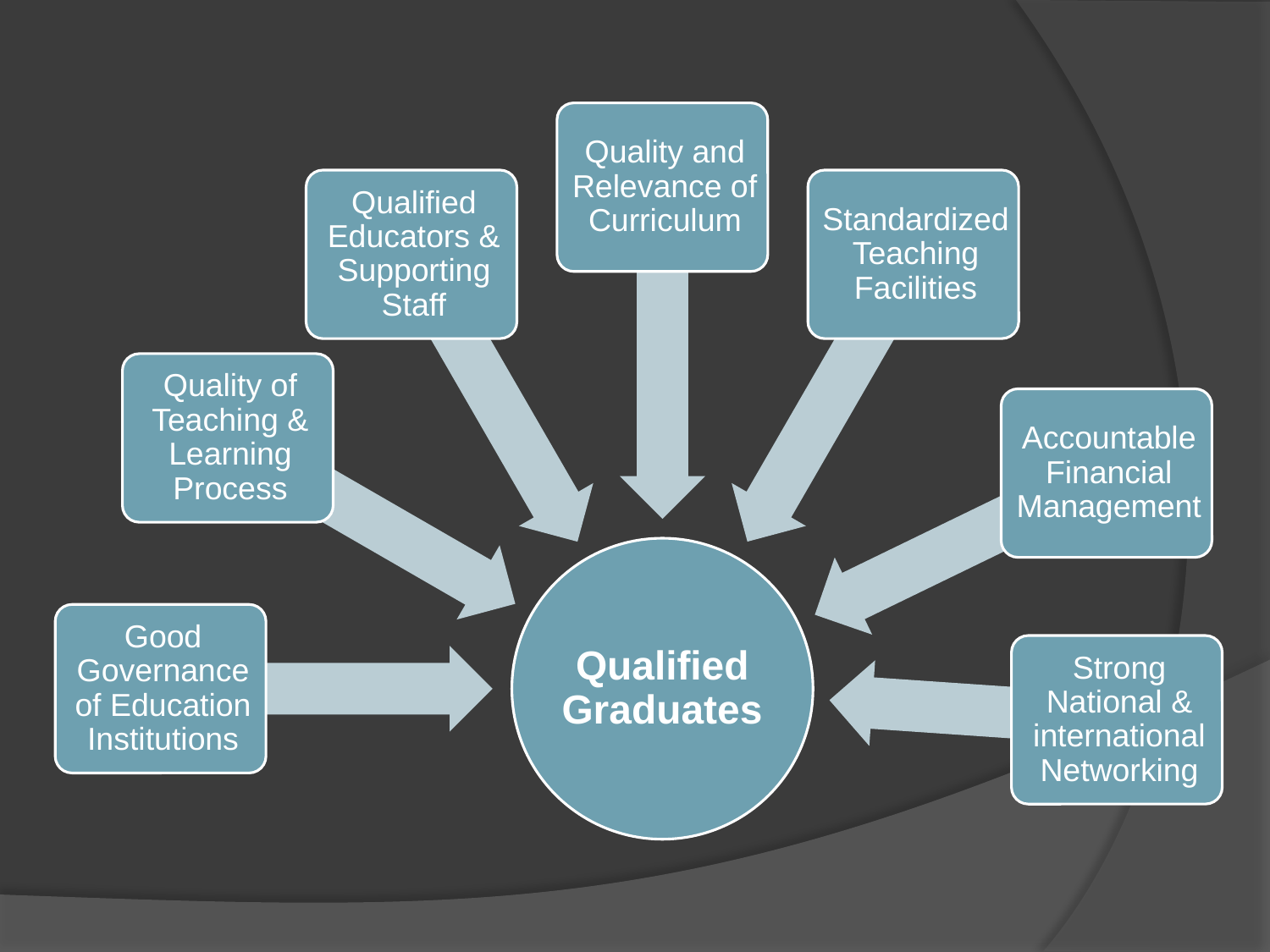

Qualified Graduates
Good Governance of Education Institutions
Quality of Teaching & Learning Process
Qualified Educators & Supporting Staff
Quality and Relevance of Curriculum
Standardized Teaching Facilities
Strong National & international Networking
Accountable Financial Management